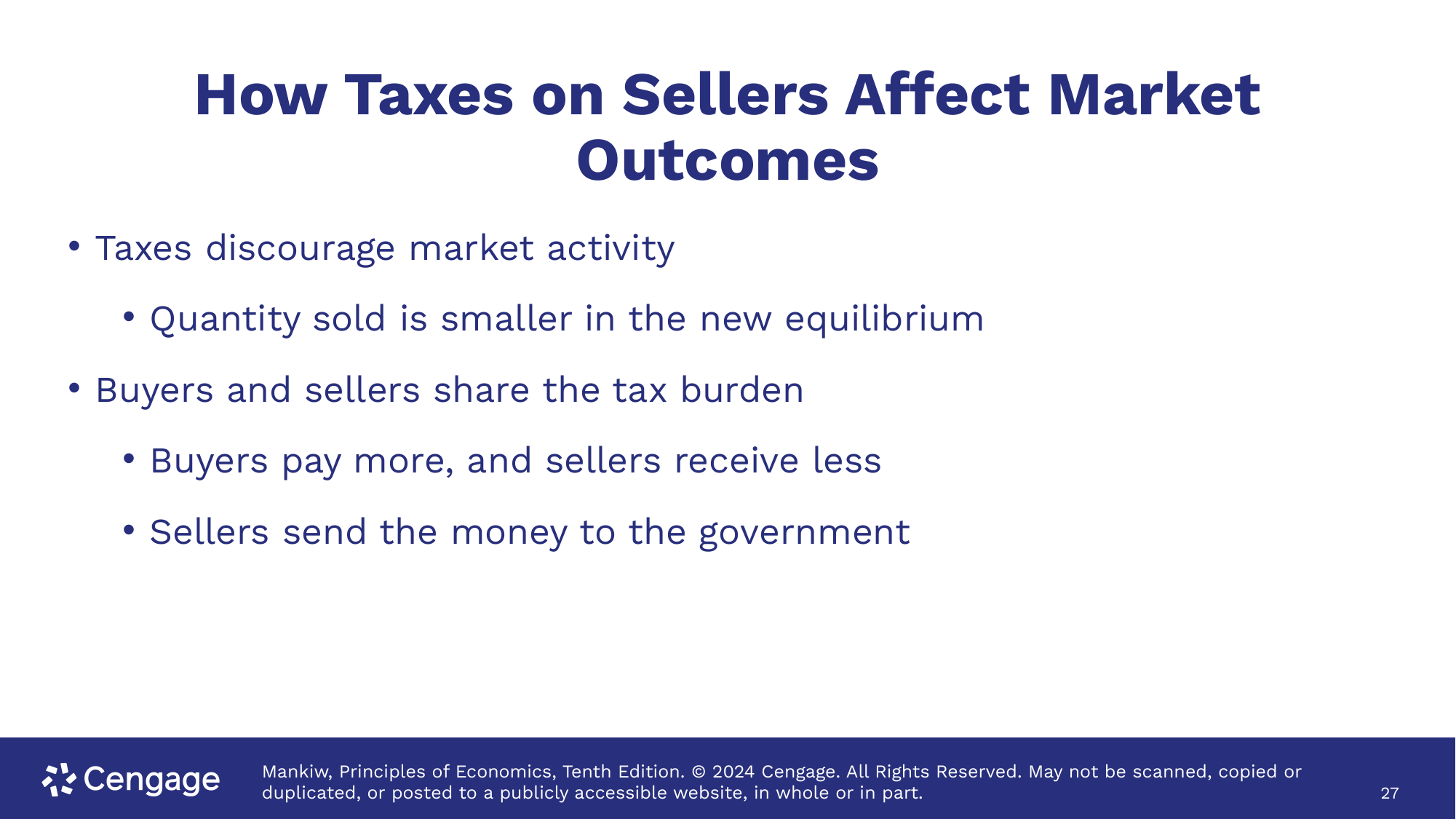

# How Taxes on Sellers Affect Market Outcomes
Taxes discourage market activity
Quantity sold is smaller in the new equilibrium
Buyers and sellers share the tax burden
Buyers pay more, and sellers receive less
Sellers send the money to the government